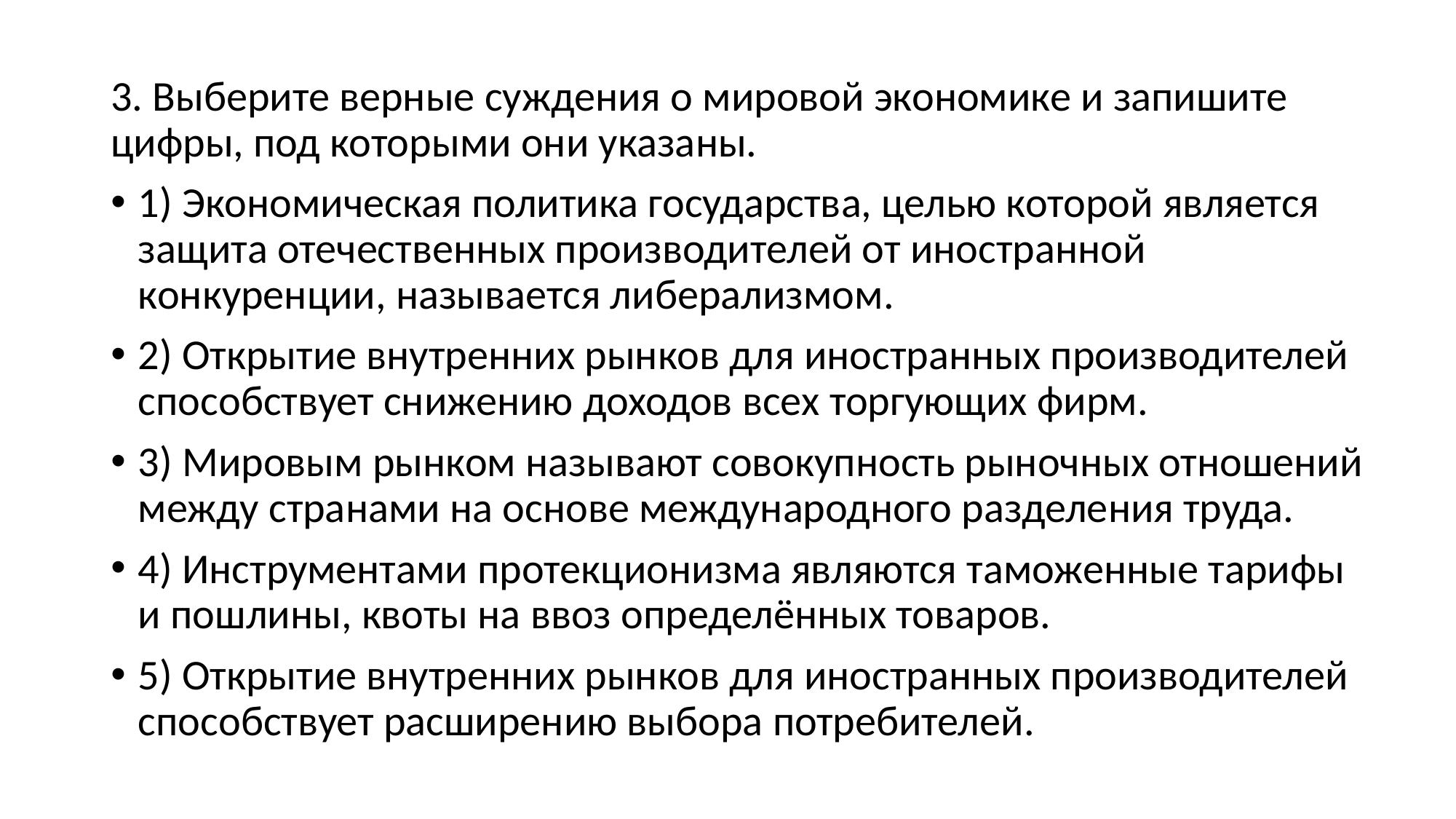

#
3. Выберите верные суждения о мировой экономике и запишите цифры, под которыми они указаны.
1) Экономическая политика государства, целью которой является защита отечественных производителей от иностранной конкуренции, называется либерализмом.
2) Открытие внутренних рынков для иностранных производителей способствует снижению доходов всех торгующих фирм.
3) Мировым рынком называют совокупность рыночных отношений между странами на основе международного разделения труда.
4) Инструментами протекционизма являются таможенные тарифы и пошлины, квоты на ввоз определённых товаров.
5) Открытие внутренних рынков для иностранных производителей способствует расширению выбора потребителей.